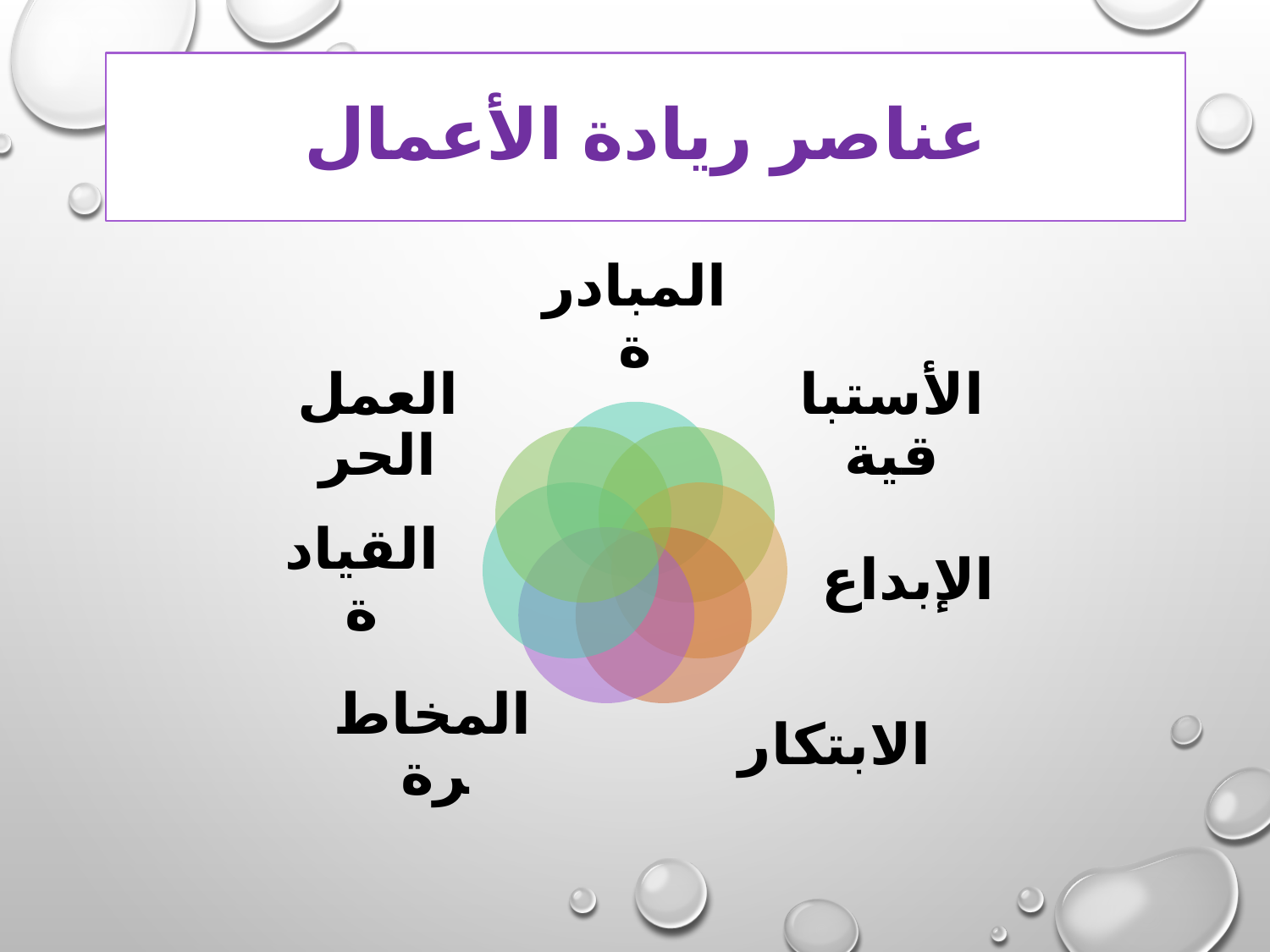

# عناصر ريادة الأعمال
المبادرة
الأستباقية
الإبداع
الابتكار
المخاطرة
القيادة
العمل الحر